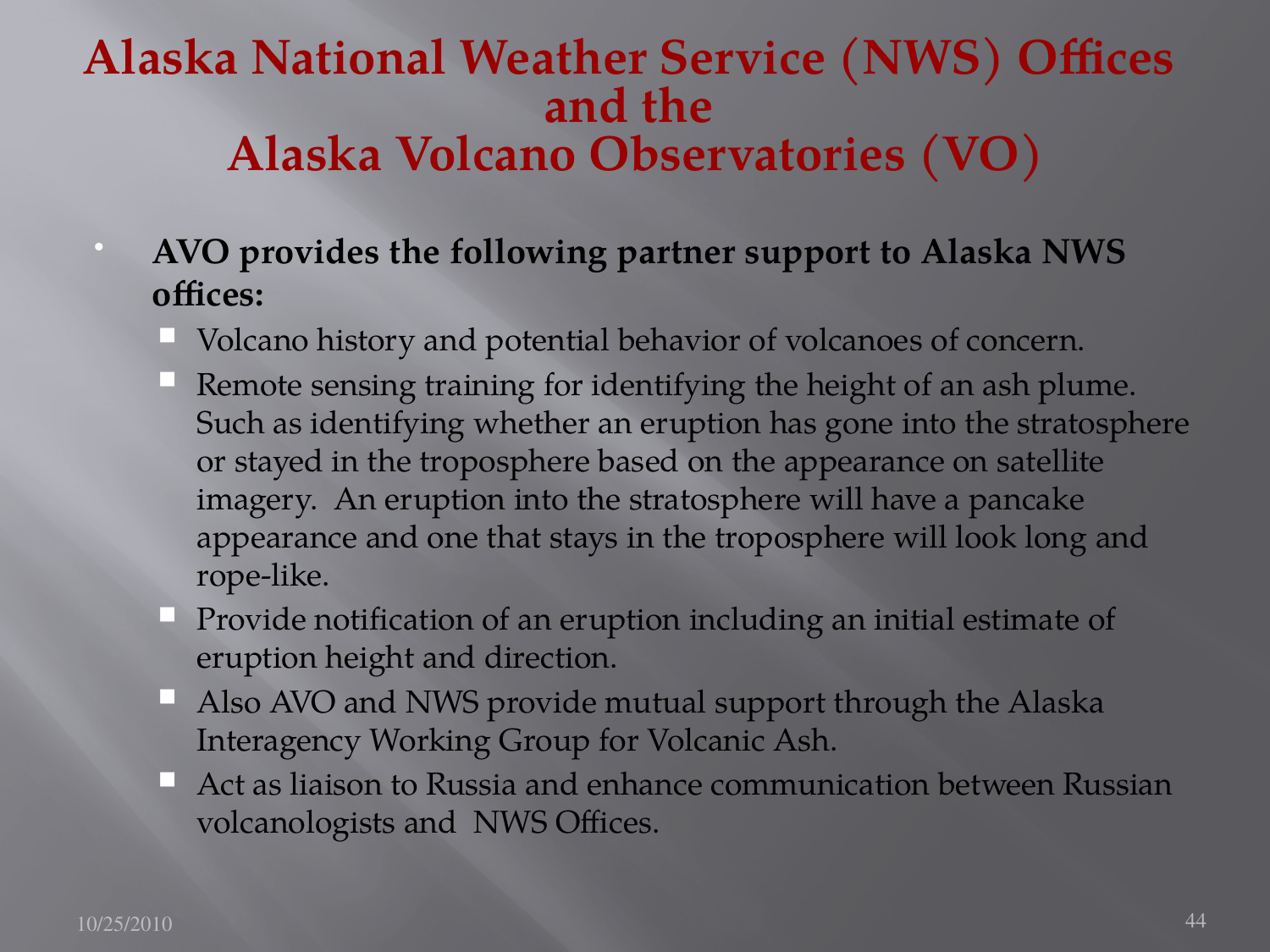

# Alaska National Weather Service (NWS) Offices and the Alaska Volcano Observatories (VO)
AVO provides the following partner support to Alaska NWS offices:
Volcano history and potential behavior of volcanoes of concern.
Remote sensing training for identifying the height of an ash plume.  Such as identifying whether an eruption has gone into the stratosphere or stayed in the troposphere based on the appearance on satellite imagery.  An eruption into the stratosphere will have a pancake appearance and one that stays in the troposphere will look long and rope-like.
Provide notification of an eruption including an initial estimate of eruption height and direction.
Also AVO and NWS provide mutual support through the Alaska Interagency Working Group for Volcanic Ash.
Act as liaison to Russia and enhance communication between Russian volcanologists and  NWS Offices.

10/25/2010
44